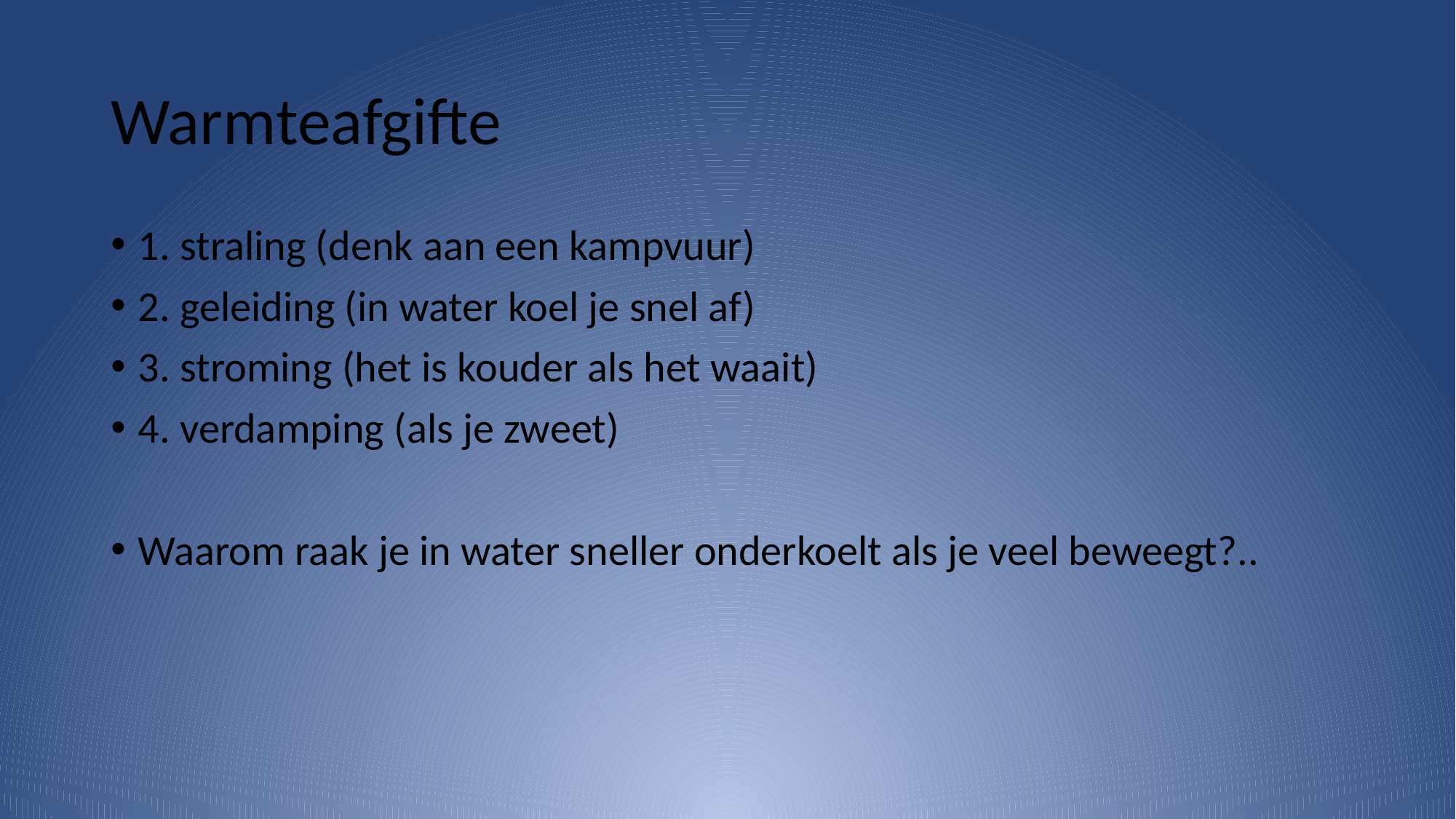

# Warmteafgifte
1. straling (denk aan een kampvuur)
2. geleiding (in water koel je snel af)
3. stroming (het is kouder als het waait)
4. verdamping (als je zweet)

Waarom raak je in water sneller onderkoelt als je veel beweegt?..